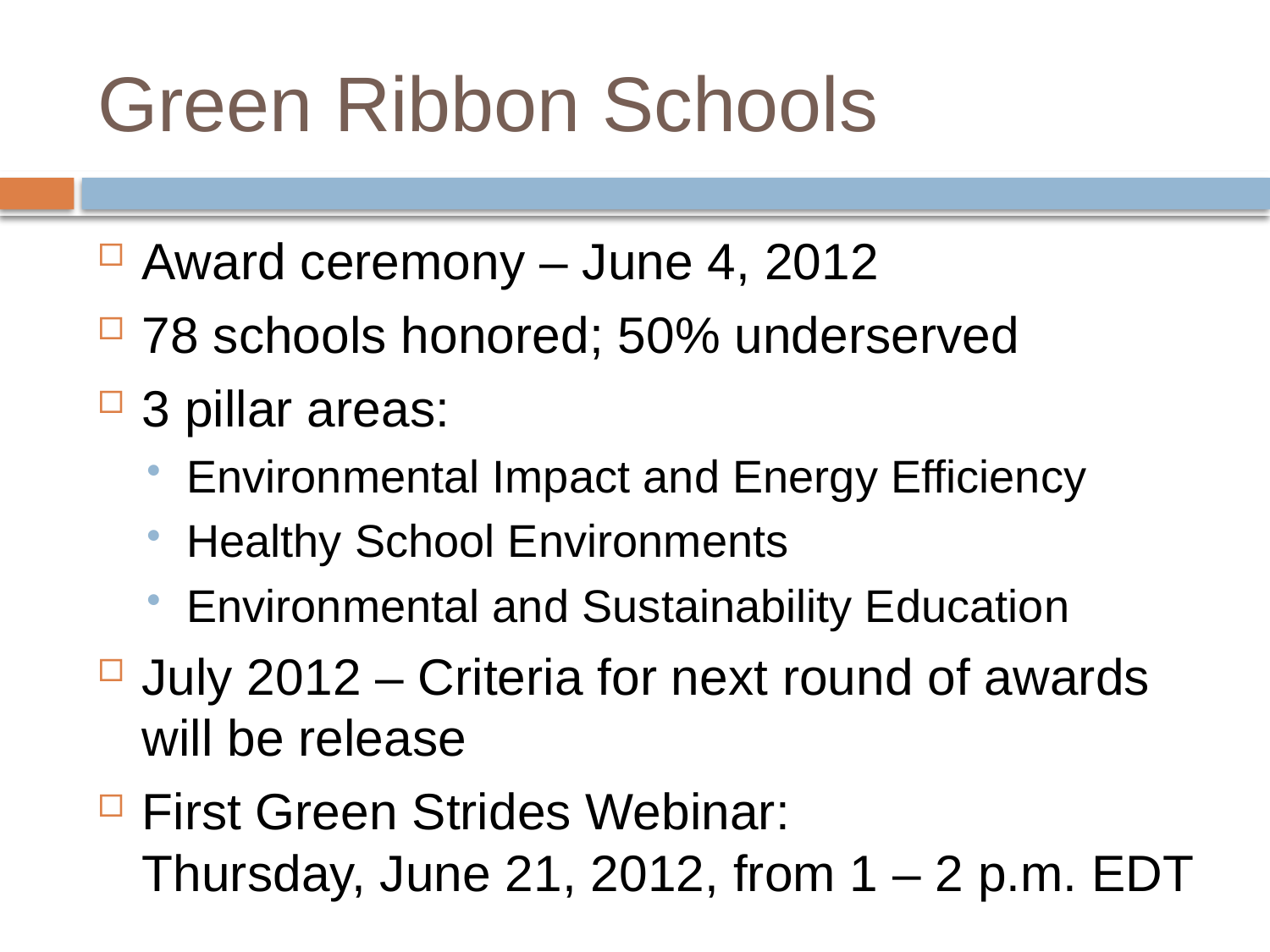

# Green Ribbon Schools
Award ceremony – June 4, 2012
78 schools honored; 50% underserved
3 pillar areas:
Environmental Impact and Energy Efficiency
Healthy School Environments
Environmental and Sustainability Education
July 2012 – Criteria for next round of awards will be release
First Green Strides Webinar:
Thursday, June 21, 2012, from 1 – 2 p.m. EDT